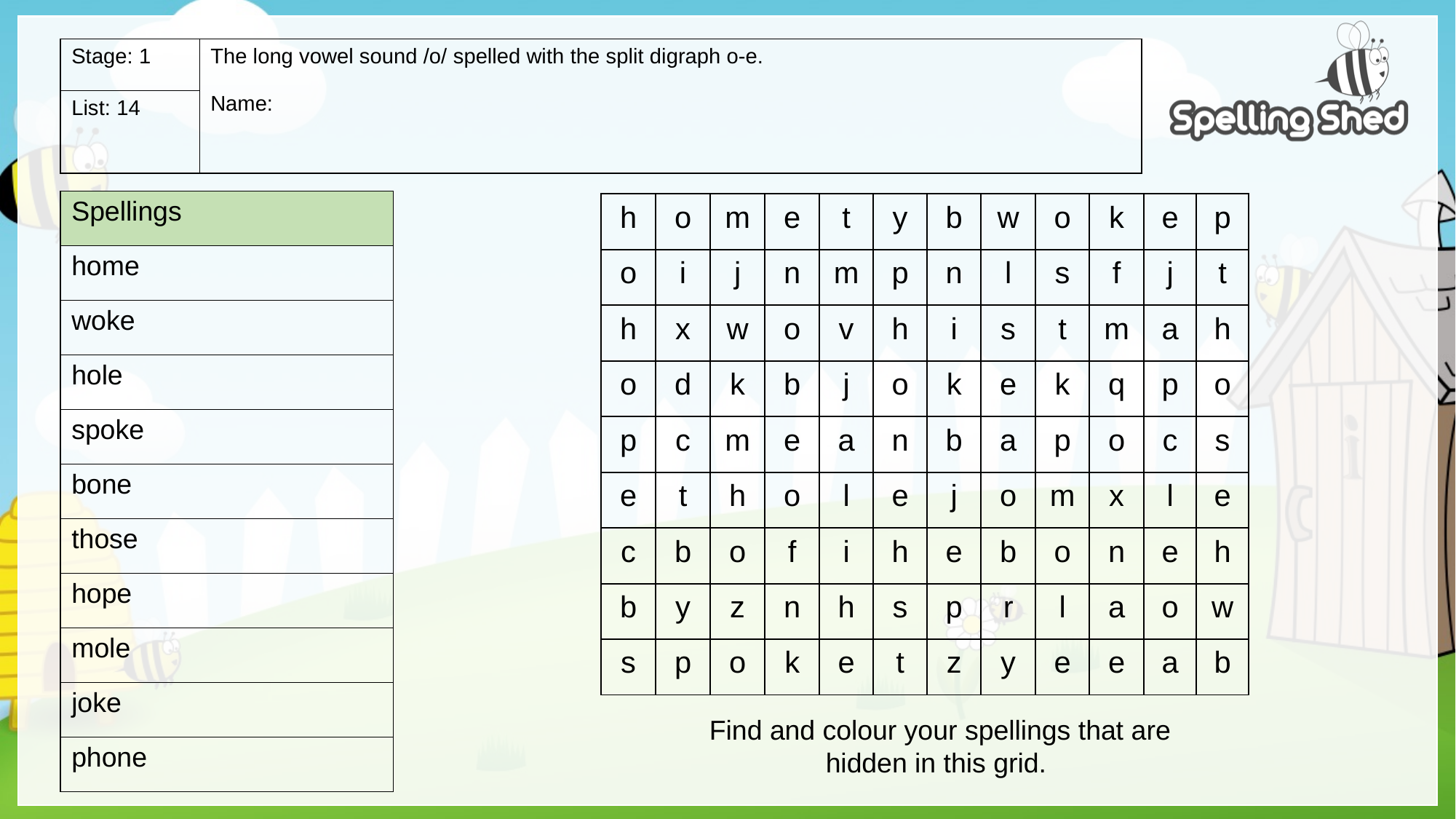

| Stage: 1 | The long vowel sound /o/ spelled with the split digraph o-e. Name: |
| --- | --- |
| List: 14 |  |
| Spellings |
| --- |
| home |
| woke |
| hole |
| spoke |
| bone |
| those |
| hope |
| mole |
| joke |
| phone |
| h | o | m | e | t | y | b | w | o | k | e | p |
| --- | --- | --- | --- | --- | --- | --- | --- | --- | --- | --- | --- |
| o | i | j | n | m | p | n | l | s | f | j | t |
| h | x | w | o | v | h | i | s | t | m | a | h |
| o | d | k | b | j | o | k | e | k | q | p | o |
| p | c | m | e | a | n | b | a | p | o | c | s |
| e | t | h | o | l | e | j | o | m | x | l | e |
| c | b | o | f | i | h | e | b | o | n | e | h |
| b | y | z | n | h | s | p | r | l | a | o | w |
| s | p | o | k | e | t | z | y | e | e | a | b |
Find and colour your spellings that are hidden in this grid.